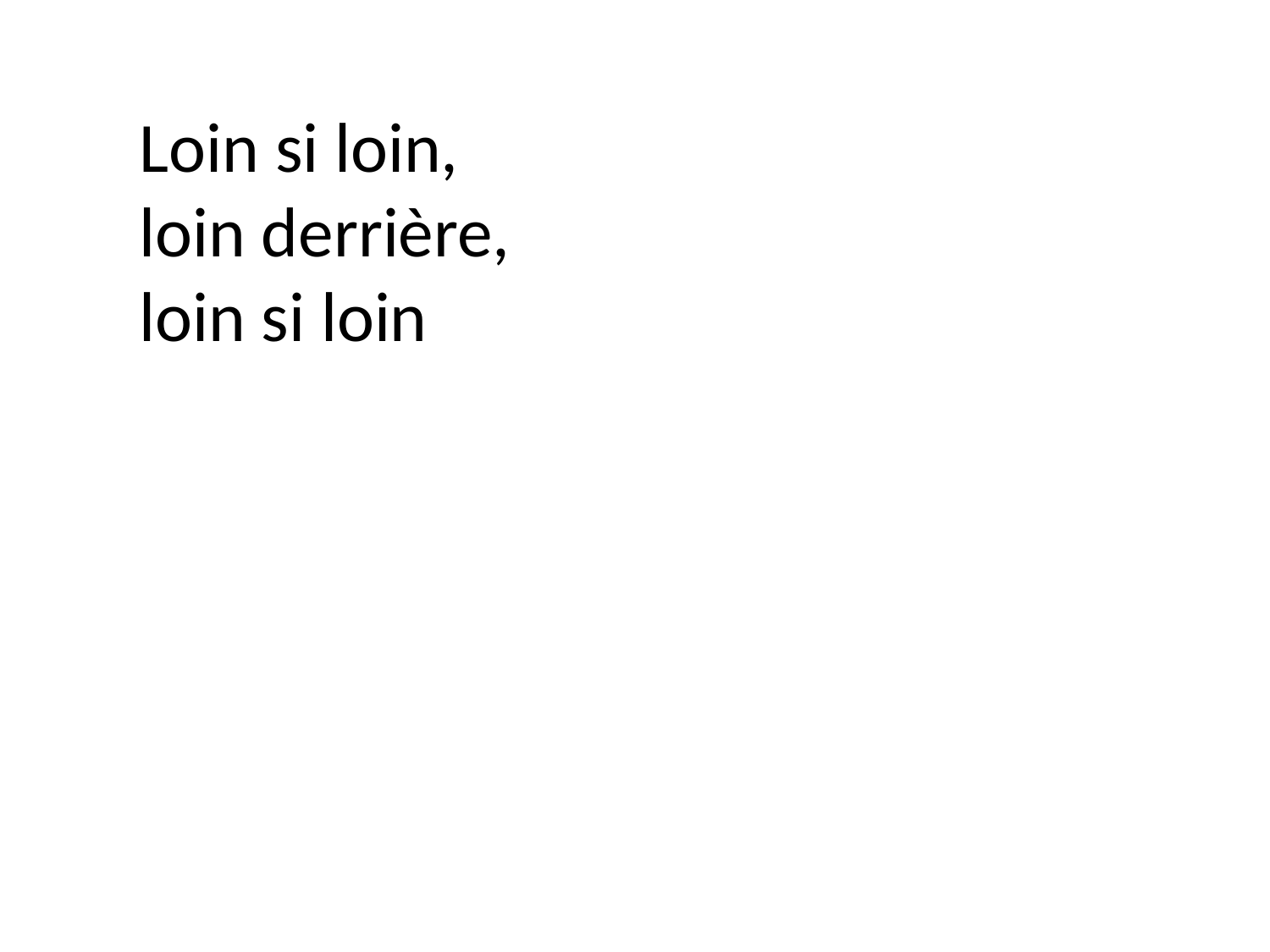

Loin si loin,
loin derrière,
loin si loin